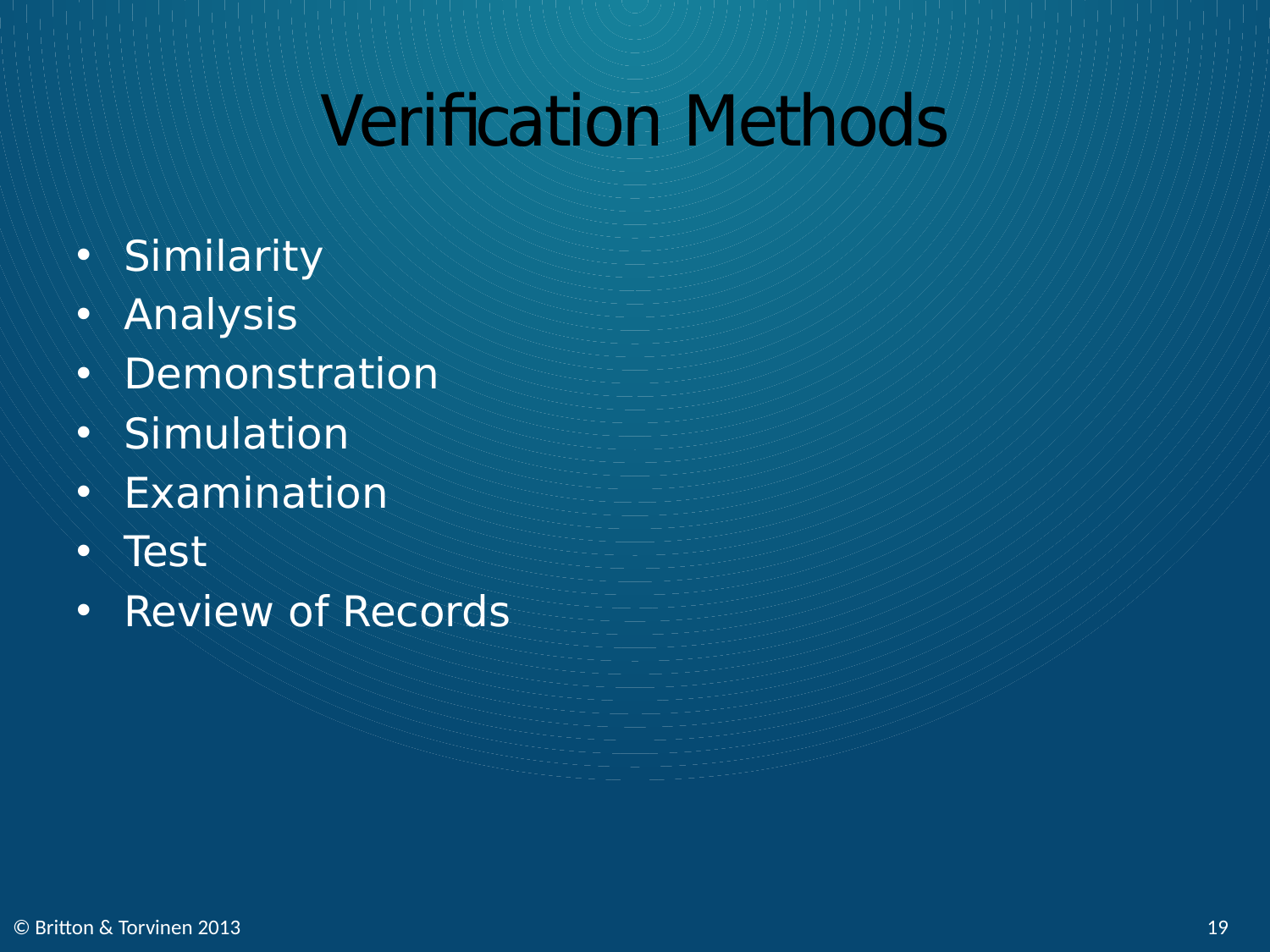

# Verification Methods
Similarity
Analysis
Demonstration
Simulation
Examination
Test
Review of Records
© Britton & Torvinen 2013
19